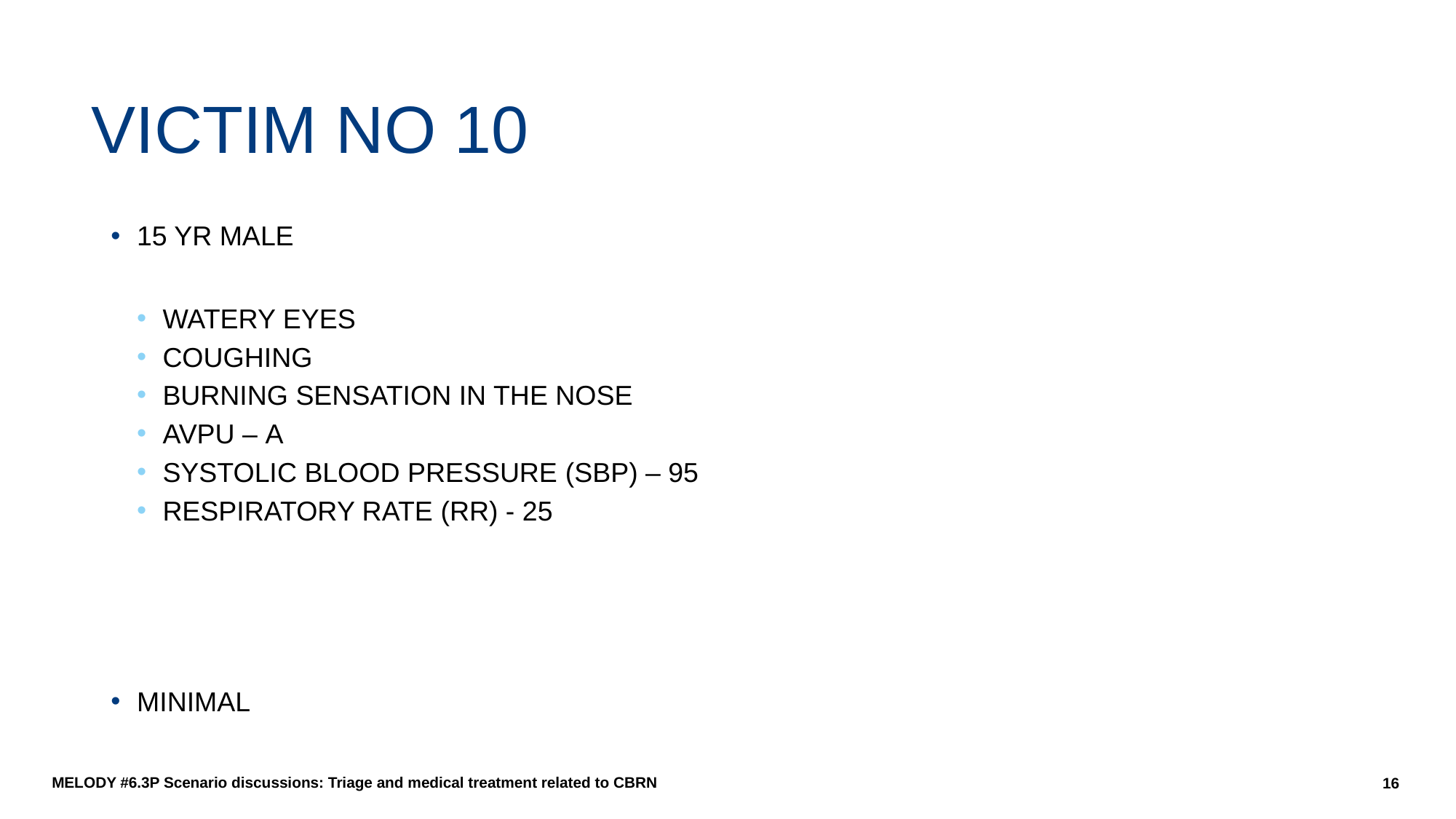

# VICTIM NO 10
15 YR MALE

WATERY EYES
COUGHING
BURNING SENSATION IN THE NOSE
AVPU – A
SYSTOLIC BLOOD PRESSURE (SBP) – 95
RESPIRATORY RATE (RR) - 25

MINIMAL

MELODY #6.3P Scenario discussions: Triage and medical treatment related to CBRN
16